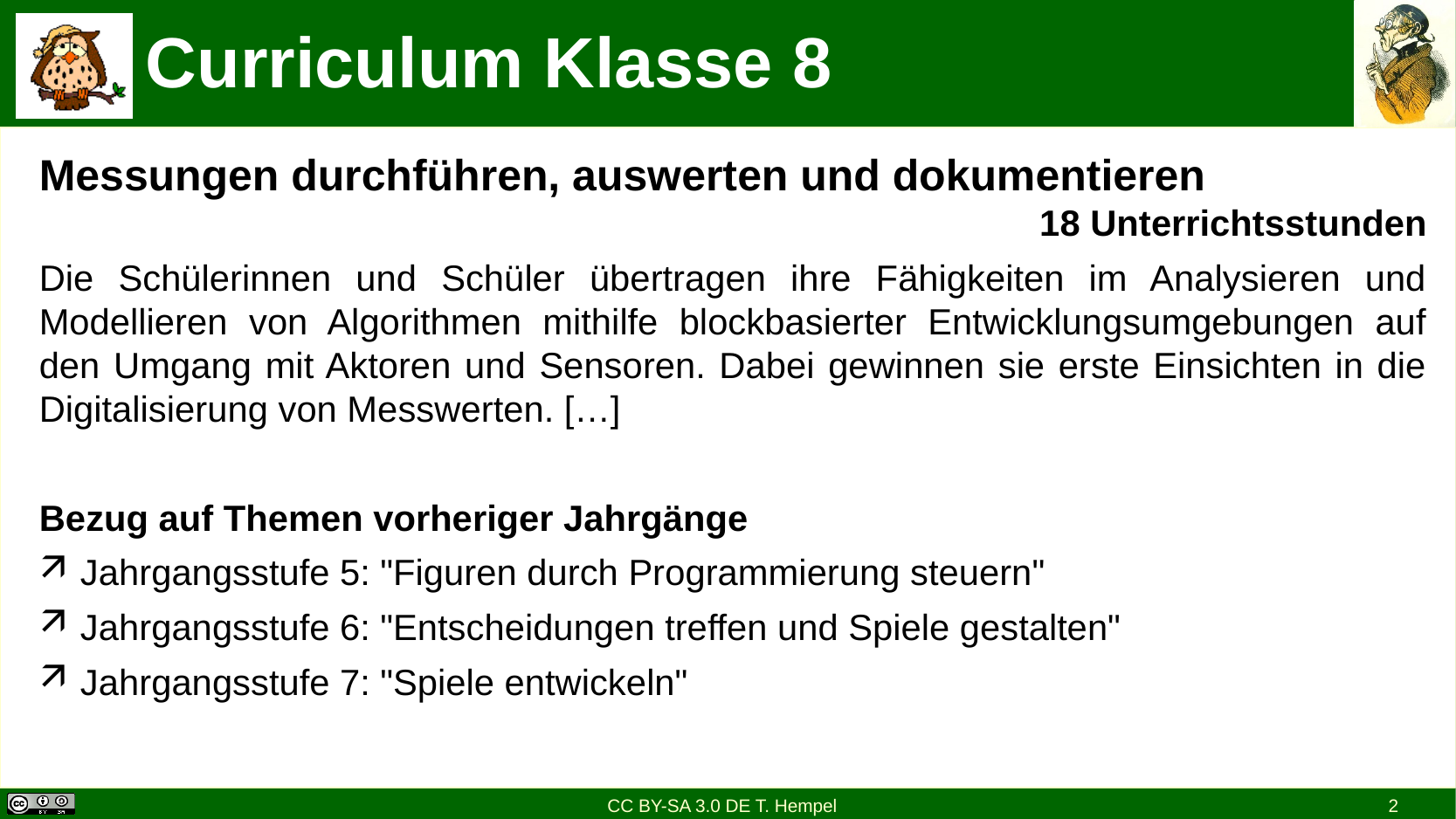

# Curriculum Klasse 8
Messungen durchführen, auswerten und dokumentieren
18 Unterrichtsstunden
Die Schülerinnen und Schüler übertragen ihre Fähigkeiten im Analysieren und Modellieren von Algorithmen mithilfe blockbasierter Entwicklungsumgebungen auf den Umgang mit Aktoren und Sensoren. Dabei gewinnen sie erste Einsichten in die Digitalisierung von Messwerten. […]

Bezug auf Themen vorheriger Jahrgänge
Jahrgangsstufe 5: "Figuren durch Programmierung steuern"
Jahrgangsstufe 6: "Entscheidungen treffen und Spiele gestalten"
Jahrgangsstufe 7: "Spiele entwickeln"
CC BY-SA 3.0 DE T. Hempel
2